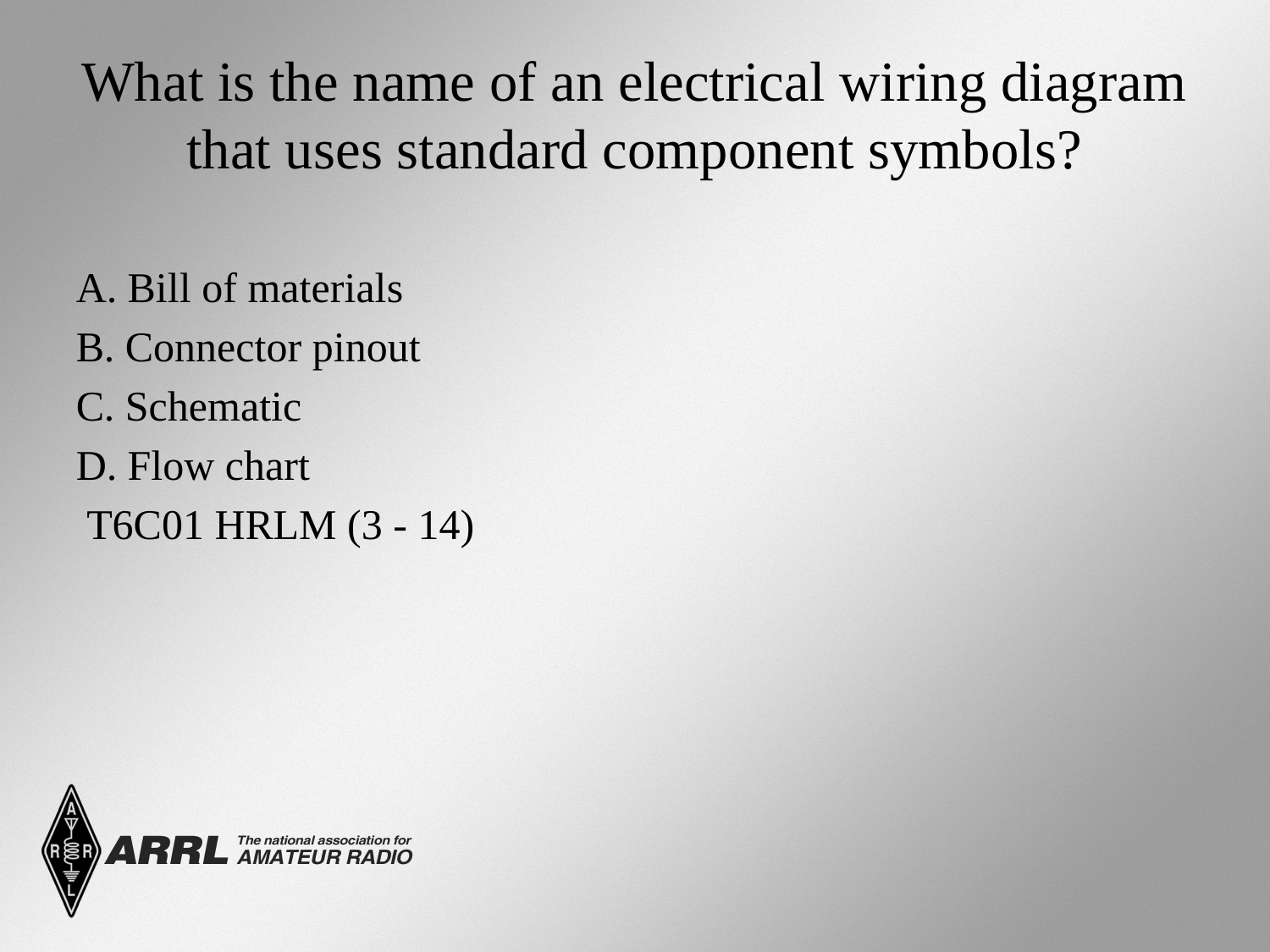

# What is the name of an electrical wiring diagram that uses standard component symbols?
A. Bill of materials
B. Connector pinout
C. Schematic
D. Flow chart
 T6C01 HRLM (3 - 14)